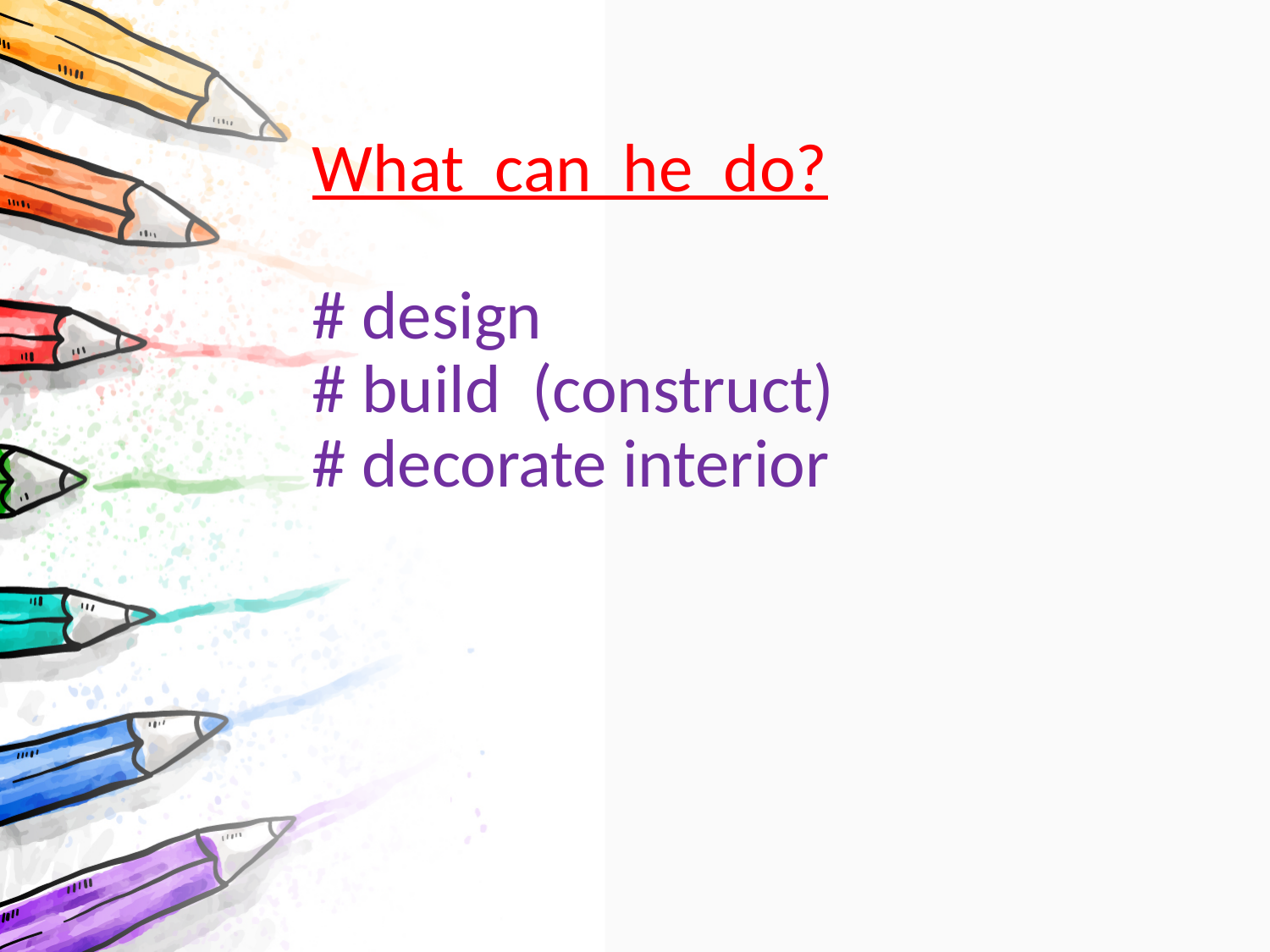

# What  can  he  do? # design # build  (construct) # decorate interior